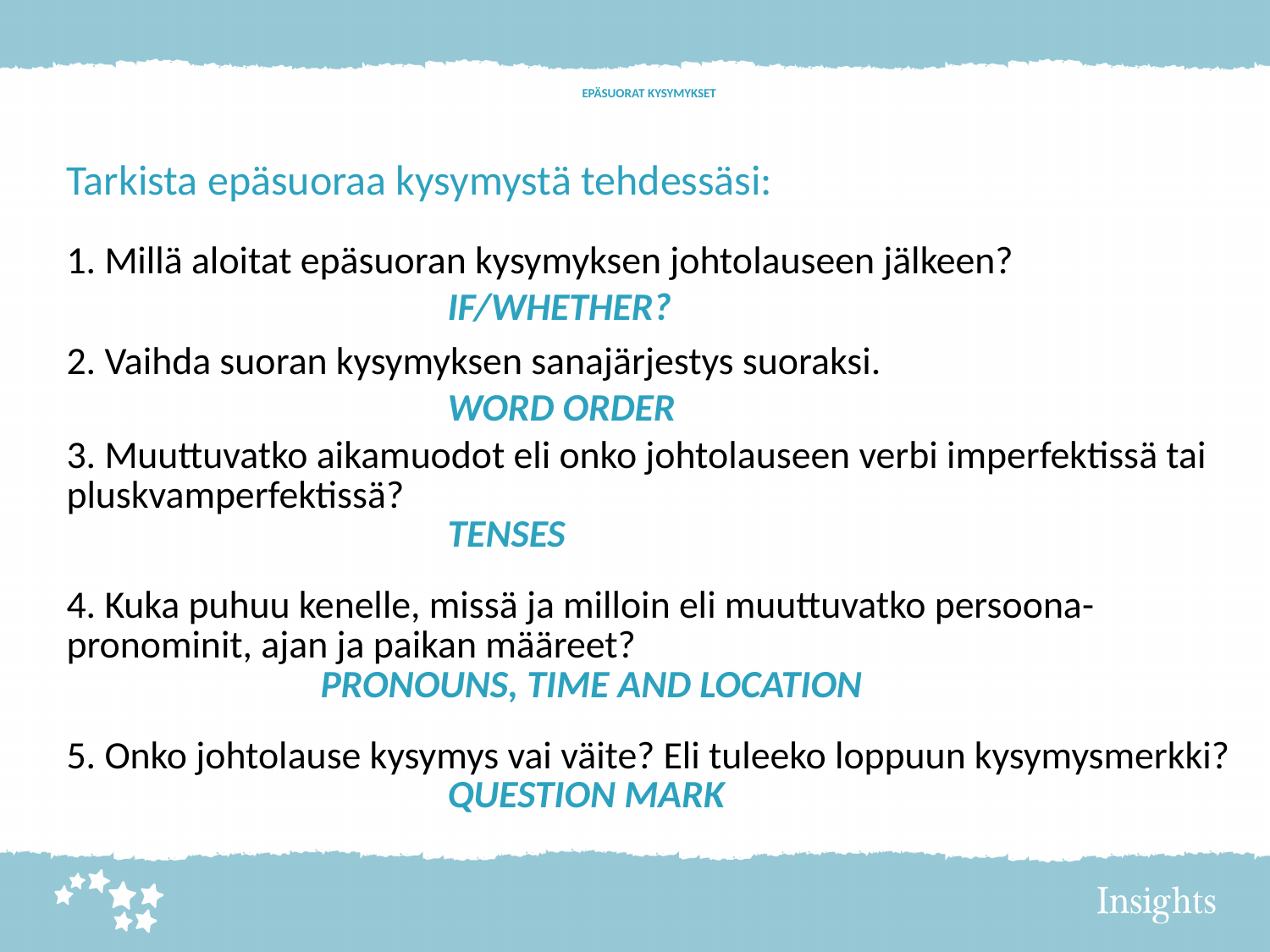

# EPÄSUORAT KYSYMYKSET
Tarkista epäsuoraa kysymystä tehdessäsi:
1. Millä aloitat epäsuoran kysymyksen johtolauseen jälkeen?
			IF/WHETHER?
2. Vaihda suoran kysymyksen sanajärjestys suoraksi.
			WORD ORDER
3. Muuttuvatko aikamuodot eli onko johtolauseen verbi imperfektissä tai pluskvamperfektissä?
			TENSES
4. Kuka puhuu kenelle, missä ja milloin eli muuttuvatko persoona-pronominit, ajan ja paikan määreet?
		PRONOUNS, TIME AND LOCATION
5. Onko johtolause kysymys vai väite? Eli tuleeko loppuun kysymysmerkki?
			QUESTION MARK